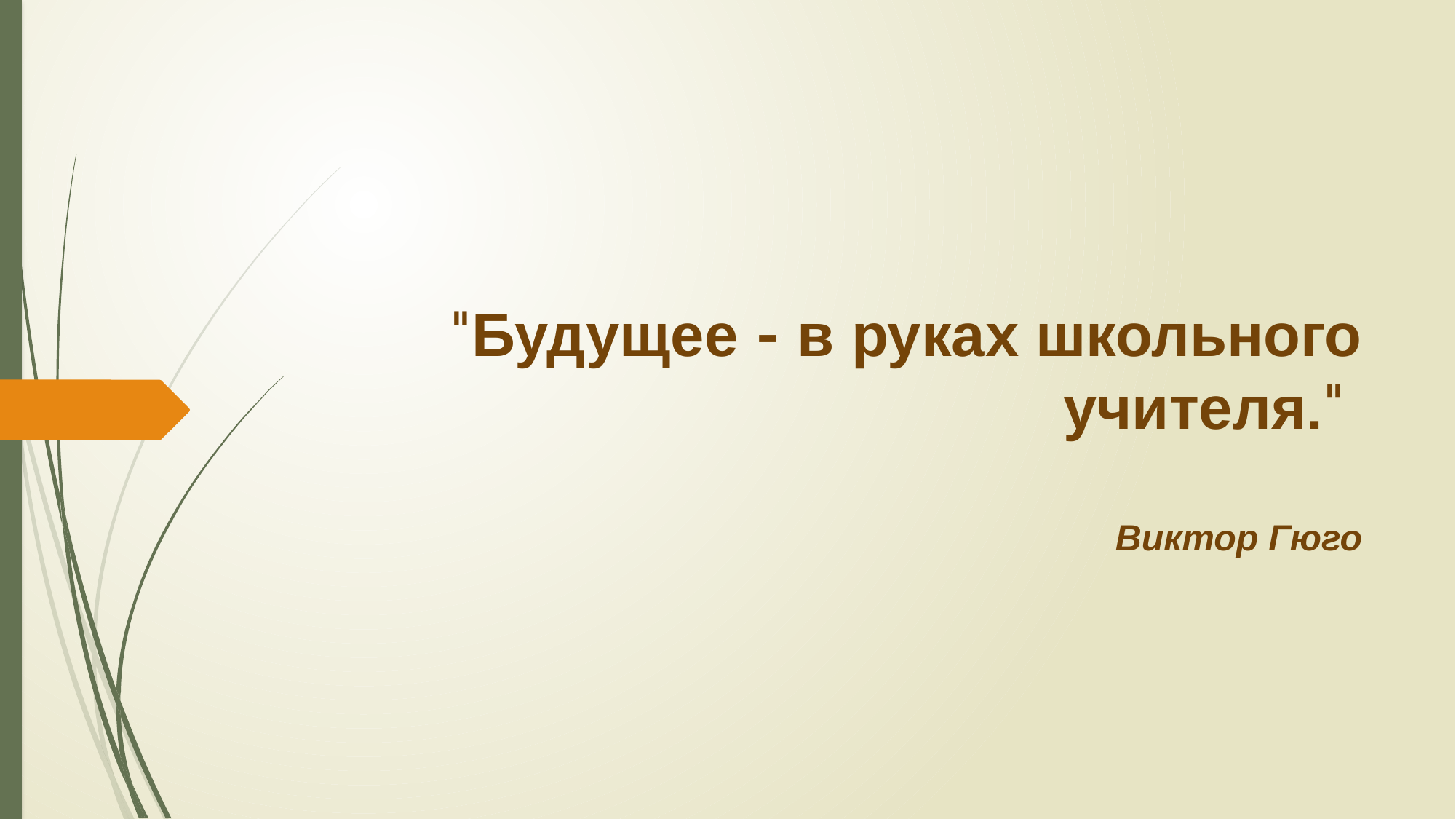

# "Будущее - в руках школьного учителя." Виктор Гюго